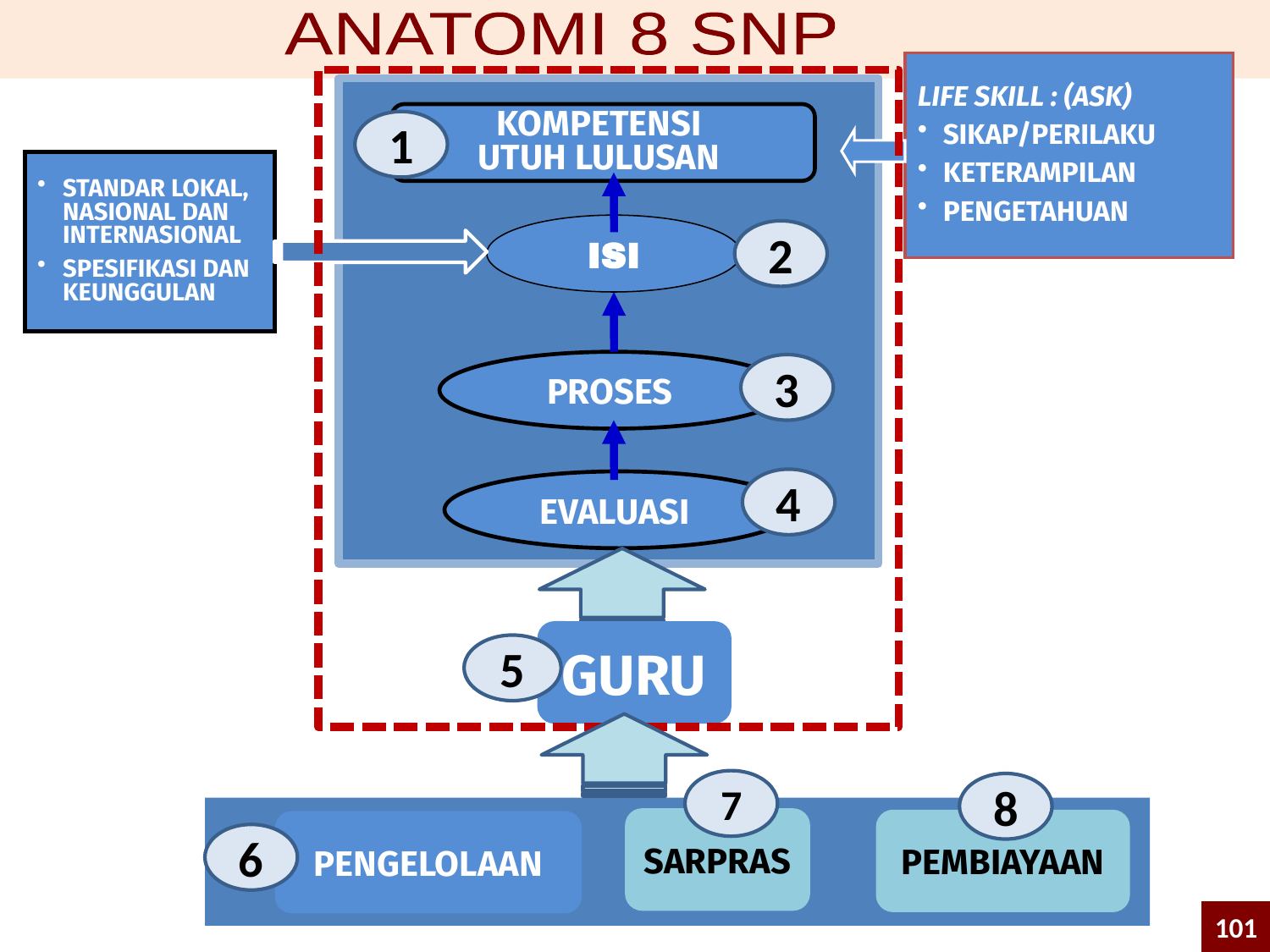

ANATOMI 8 SNP
LIFE SKILL : (ASK)
SIKAP/PERILAKU
KETERAMPILAN
PENGETAHUAN

KOMPETENSI
UTUH LULUSAN
1

STANDAR LOKAL, NASIONAL DAN INTERNASIONAL
SPESIFIKASI DAN KEUNGGULAN
ISI
2

PROSES
3
4
EVALUASI

GURU
5

7
8

SARPRAS
PEMBIAYAAN
PENGELOLAAN
6
101